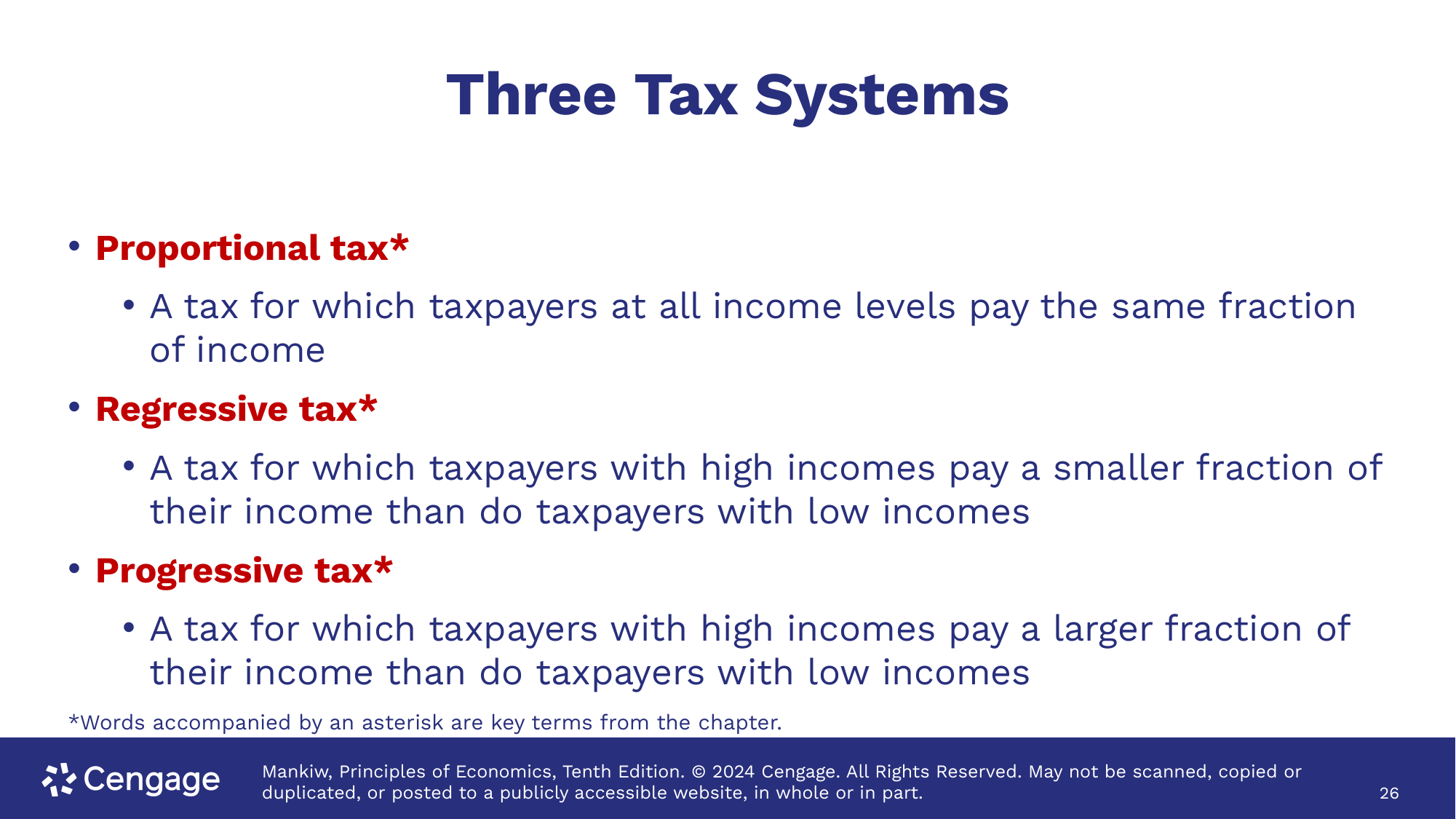

# Three Tax Systems
Proportional tax*
A tax for which taxpayers at all income levels pay the same fraction of income
Regressive tax*
A tax for which taxpayers with high incomes pay a smaller fraction of their income than do taxpayers with low incomes
Progressive tax*
A tax for which taxpayers with high incomes pay a larger fraction of their income than do taxpayers with low incomes
*Words accompanied by an asterisk are key terms from the chapter.